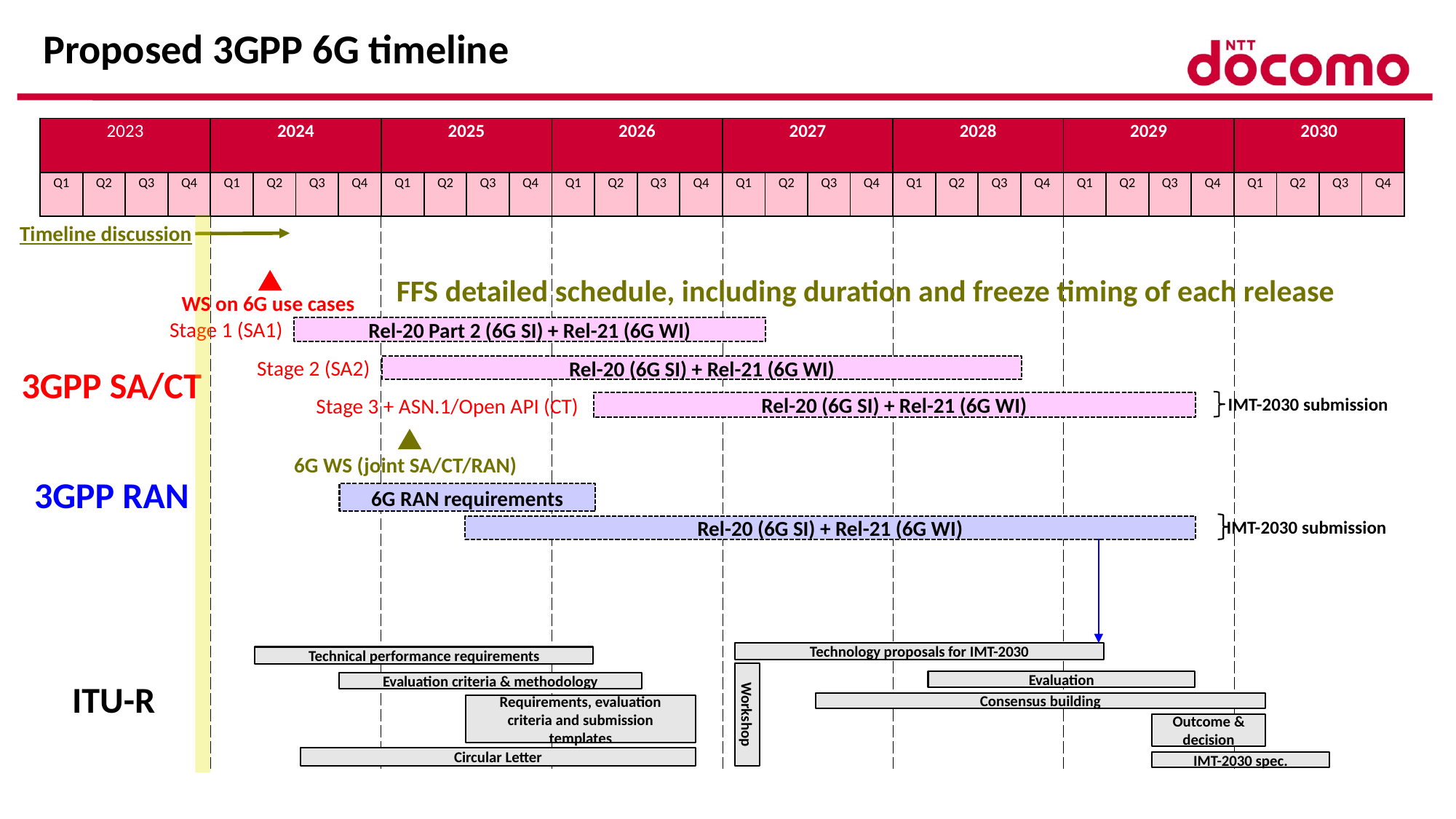

# Proposed 3GPP 6G timeline

| 2023 |  |  |  | 2024 | 2023 | 2023 | 2023 | 2025 | 2023 | 2023 | 2023 | 2026 | 2023 | 2023 | 2023 | 2027 | 2023 | 2023 | 2023 | 2028 | 2023 | 2023 | 2023 | 2029 | 2023 | 2023 | 2023 | 2030 | 2023 | 2023 | 2023 |
| --- | --- | --- | --- | --- | --- | --- | --- | --- | --- | --- | --- | --- | --- | --- | --- | --- | --- | --- | --- | --- | --- | --- | --- | --- | --- | --- | --- | --- | --- | --- | --- |
| Q1 | Q2 | Q3 | Q4 | Q1 | Q2 | Q3 | Q4 | Q1 | Q2 | Q3 | Q4 | Q1 | Q2 | Q3 | Q4 | Q1 | Q2 | Q3 | Q4 | Q1 | Q2 | Q3 | Q4 | Q1 | Q2 | Q3 | Q4 | Q1 | Q2 | Q3 | Q4 |
|  |  |  |  |  |  |  |  |  |  |  |  |  |  |  |  |  |  |  |  |  |  |  |  |  |  |  |  |  |  |  |  |
Timeline discussion

FFS detailed schedule, including duration and freeze timing of each release

WS on 6G use cases
Stage 1 (SA1)
Rel-20 Part 2 (6G SI) + Rel-21 (6G WI)
Stage 2 (SA2)
Rel-20 (6G SI) + Rel-21 (6G WI)
3GPP SA/CT
Stage 3 + ASN.1/Open API (CT)
IMT-2030 submission

Rel-20 (6G SI) + Rel-21 (6G WI)

6G WS (joint SA/CT/RAN)
3GPP RAN
6G RAN requirements
IMT-2030 submission

Rel-20 (6G SI) + Rel-21 (6G WI)
Technology proposals for IMT-2030
Technical performance requirements
ITU-R
Evaluation
Evaluation criteria & methodology
Consensus building
Requirements, evaluation criteria and submission templates
Workshop
Outcome & decision
Circular Letter
IMT-2030 spec.